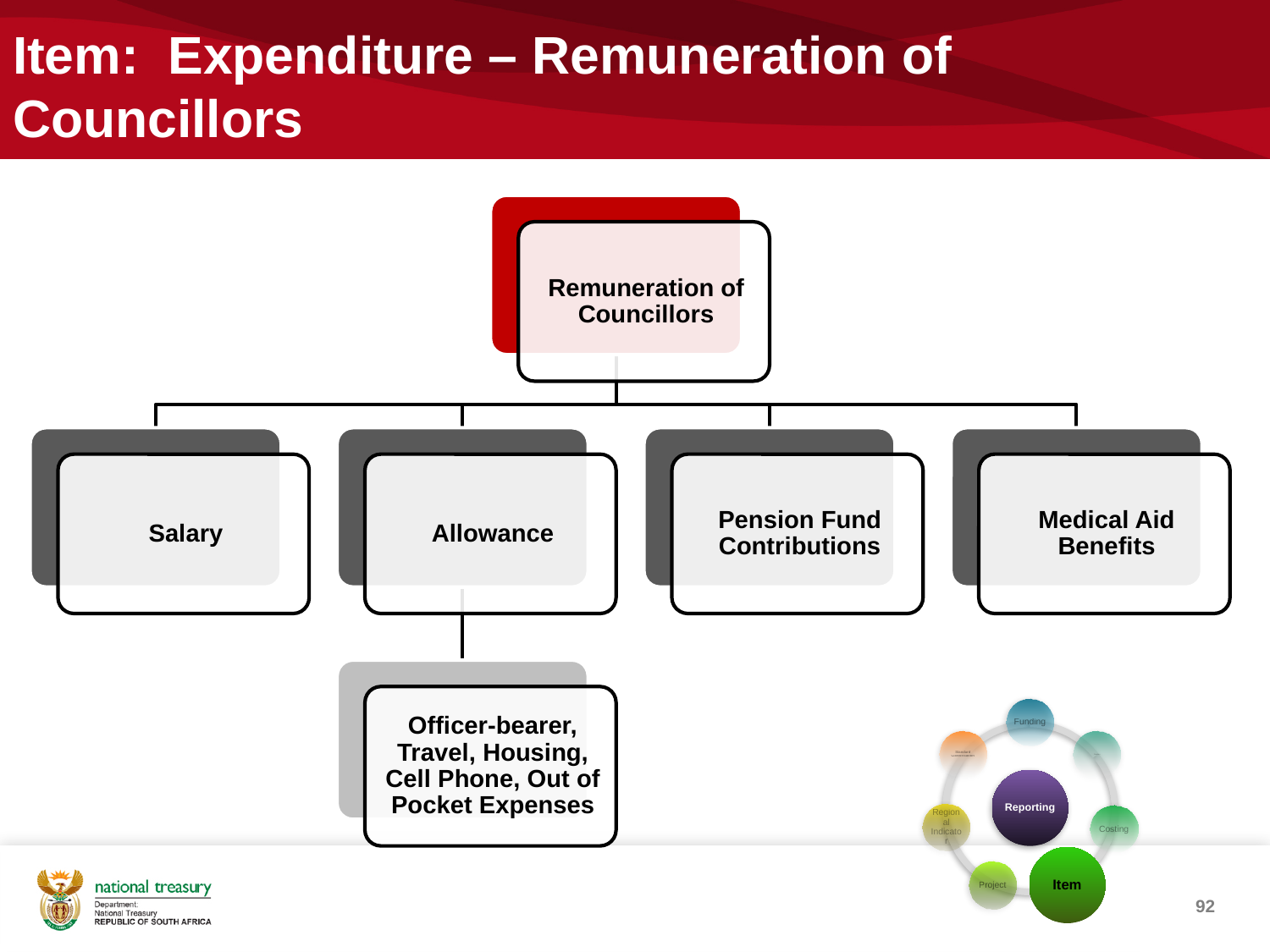

# Item:  Expenditure – Remuneration of Councillors
Remuneration of Councillors
Salary
Allowance
Officer-bearer, Travel, Housing, Cell Phone, Out of Pocket Expenses
Pension Fund Contributions
Medical Aid Benefits

Reporting
Funding
Function
Costing
Item
Project
Regional Indicator
Standard Classification
92